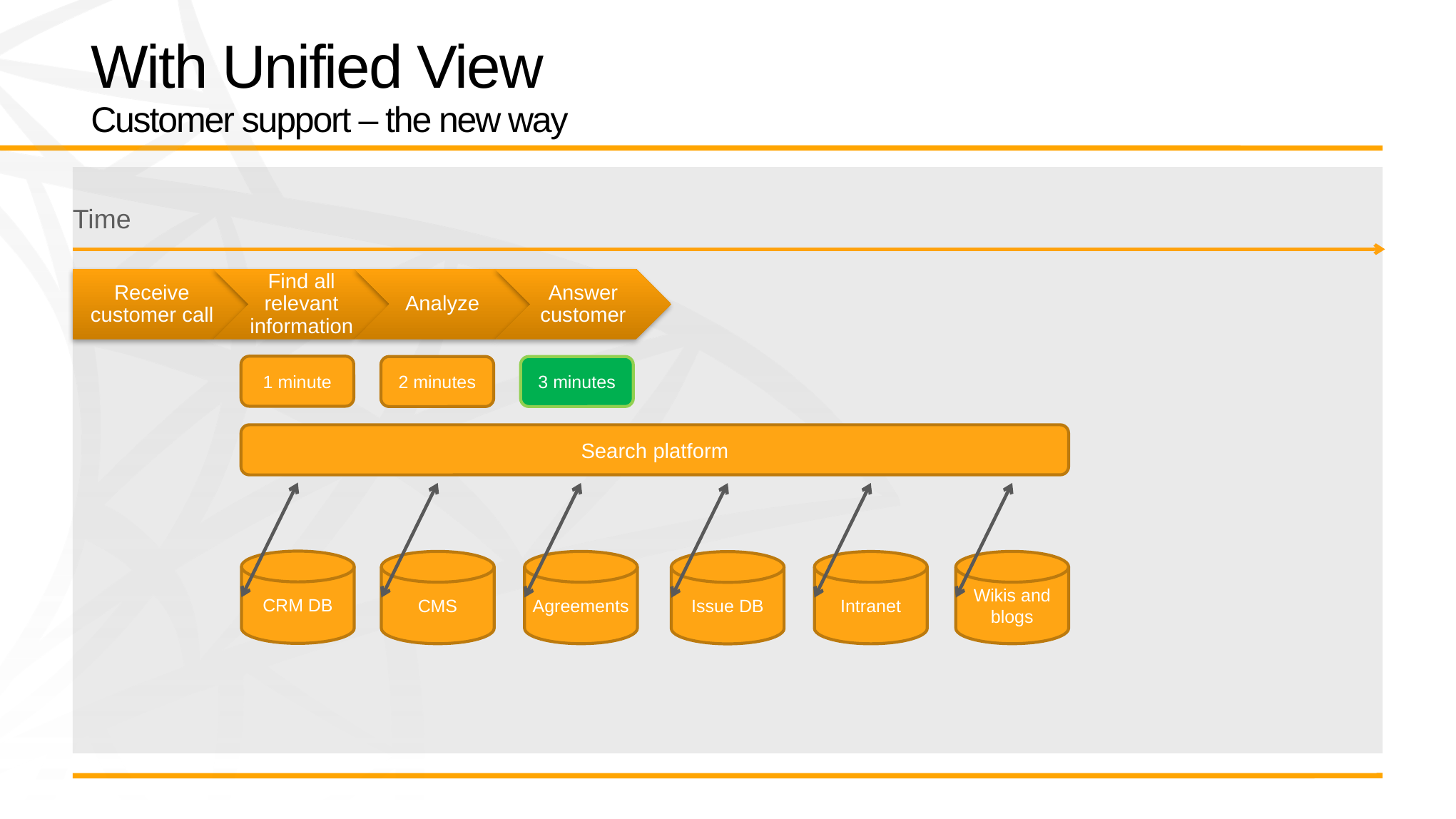

# With Unified View Customer support – the new way
Receive customer call
Find all relevant information
Analyze
Answer customer
Time
1 minute
2 minutes
3 minutes
Search platform
CRM DB
CMS
Agreements
Wikis and blogs
Intranet
Issue DB